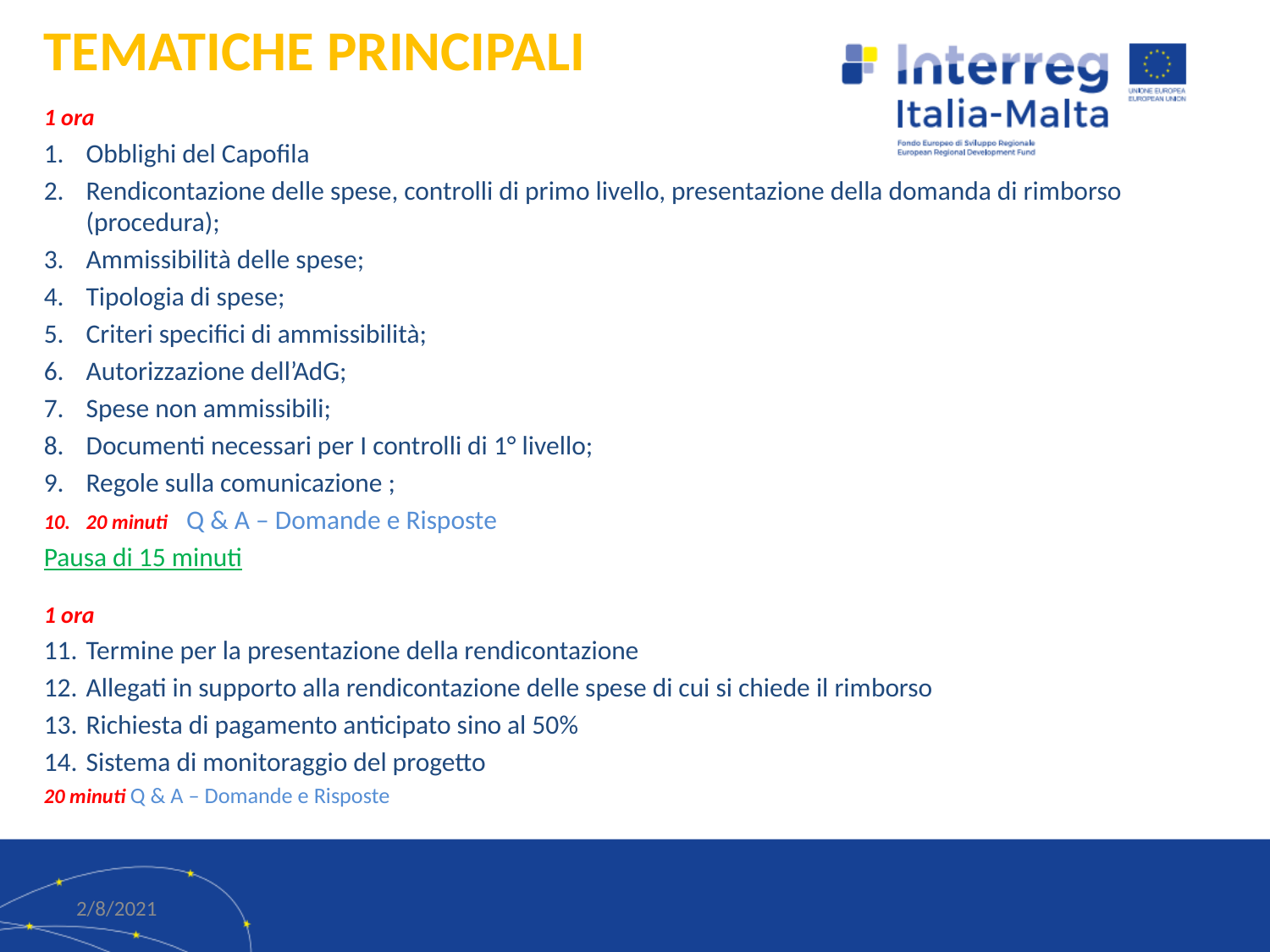

# TEMATICHE PRINCIPALI
1 ora
Obblighi del Capofila
Rendicontazione delle spese, controlli di primo livello, presentazione della domanda di rimborso (procedura);
Ammissibilità delle spese;
Tipologia di spese;
Criteri specifici di ammissibilità;
Autorizzazione dell’AdG;
Spese non ammissibili;
Documenti necessari per I controlli di 1° livello;
Regole sulla comunicazione ;
20 minuti    Q & A – Domande e Risposte
Pausa di 15 minuti

1 ora
Termine per la presentazione della rendicontazione
Allegati in supporto alla rendicontazione delle spese di cui si chiede il rimborso
Richiesta di pagamento anticipato sino al 50%
Sistema di monitoraggio del progetto
20 minuti Q & A – Domande e Risposte

2/8/2021

2